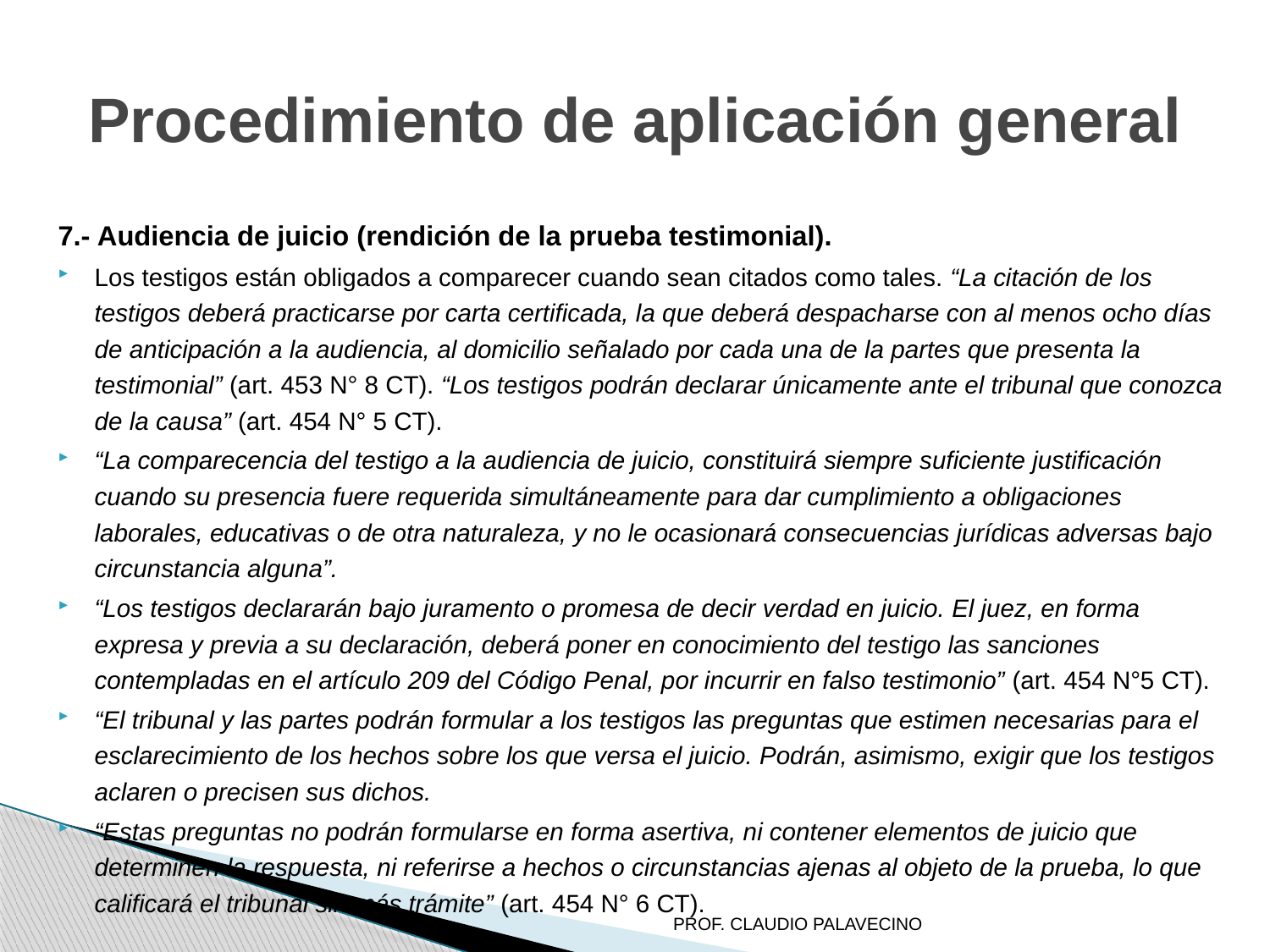

# Procedimiento de aplicación general
7.- Audiencia de juicio (rendición de la prueba testimonial).
Los testigos están obligados a comparecer cuando sean citados como tales. “La citación de los testigos deberá practicarse por carta certificada, la que deberá despacharse con al menos ocho días de anticipación a la audiencia, al domicilio señalado por cada una de la partes que presenta la testimonial” (art. 453 N° 8 CT). “Los testigos podrán declarar únicamente ante el tribunal que conozca de la causa” (art. 454 N° 5 CT).
“La comparecencia del testigo a la audiencia de juicio, constituirá siempre suficiente justificación cuando su presencia fuere requerida simultáneamente para dar cumplimiento a obligaciones laborales, educativas o de otra naturaleza, y no le ocasionará consecuencias jurídicas adversas bajo circunstancia alguna”.
“Los testigos declararán bajo juramento o promesa de decir verdad en juicio. El juez, en forma expresa y previa a su declaración, deberá poner en conocimiento del testigo las sanciones contempladas en el artículo 209 del Código Penal, por incurrir en falso testimonio” (art. 454 N°5 CT).
“El tribunal y las partes podrán formular a los testigos las preguntas que estimen necesarias para el esclarecimiento de los hechos sobre los que versa el juicio. Podrán, asimismo, exigir que los testigos aclaren o precisen sus dichos.
“Estas preguntas no podrán formularse en forma asertiva, ni contener elementos de juicio que determinen la respuesta, ni referirse a hechos o circunstancias ajenas al objeto de la prueba, lo que calificará el tribunal sin más trámite” (art. 454 N° 6 CT).

PROF. CLAUDIO PALAVECINO